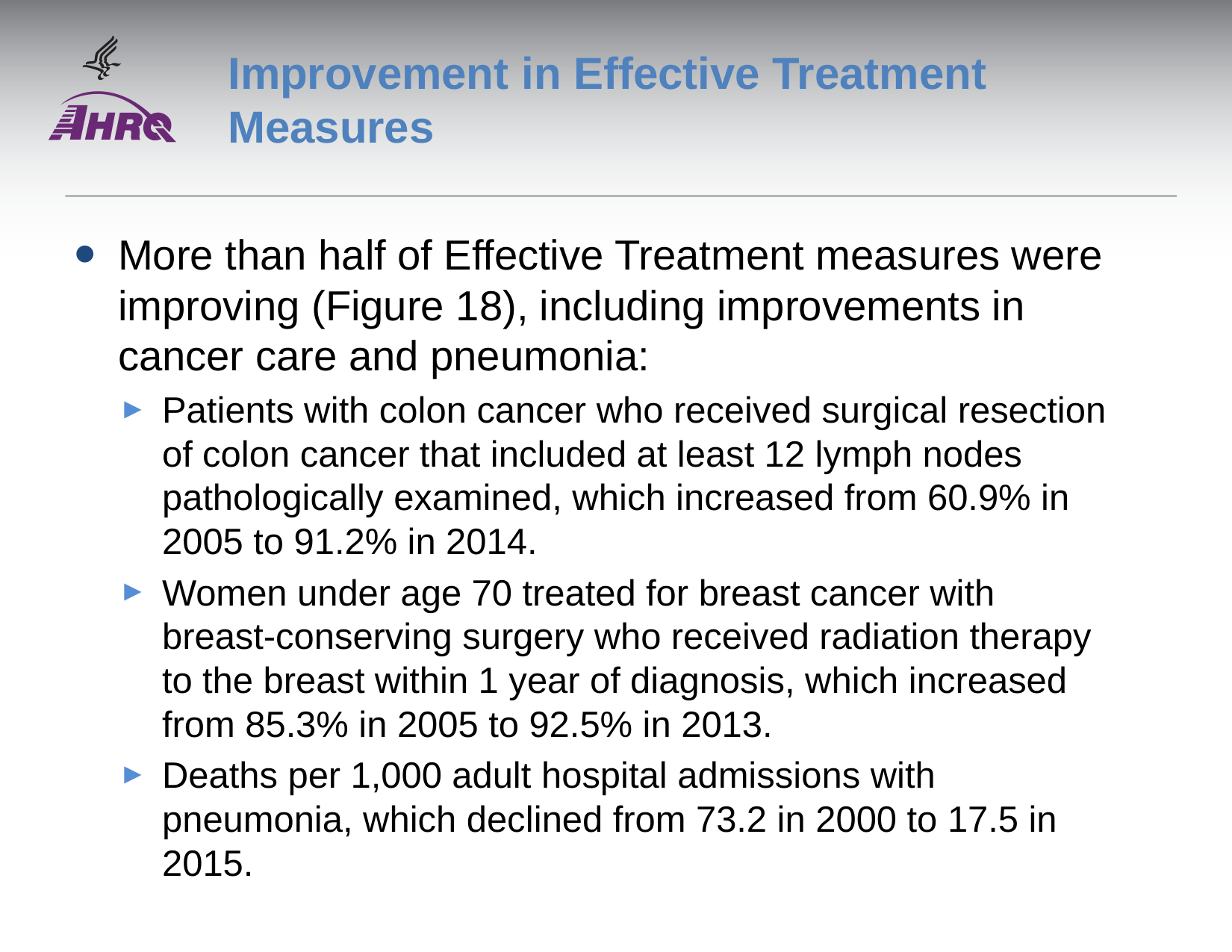

# Improvement in Effective Treatment Measures
More than half of Effective Treatment measures were improving (Figure 18), including improvements in cancer care and pneumonia:
Patients with colon cancer who received surgical resection of colon cancer that included at least 12 lymph nodes pathologically examined, which increased from 60.9% in 2005 to 91.2% in 2014.
Women under age 70 treated for breast cancer with breast-conserving surgery who received radiation therapy to the breast within 1 year of diagnosis, which increased from 85.3% in 2005 to 92.5% in 2013.
Deaths per 1,000 adult hospital admissions with pneumonia, which declined from 73.2 in 2000 to 17.5 in 2015.